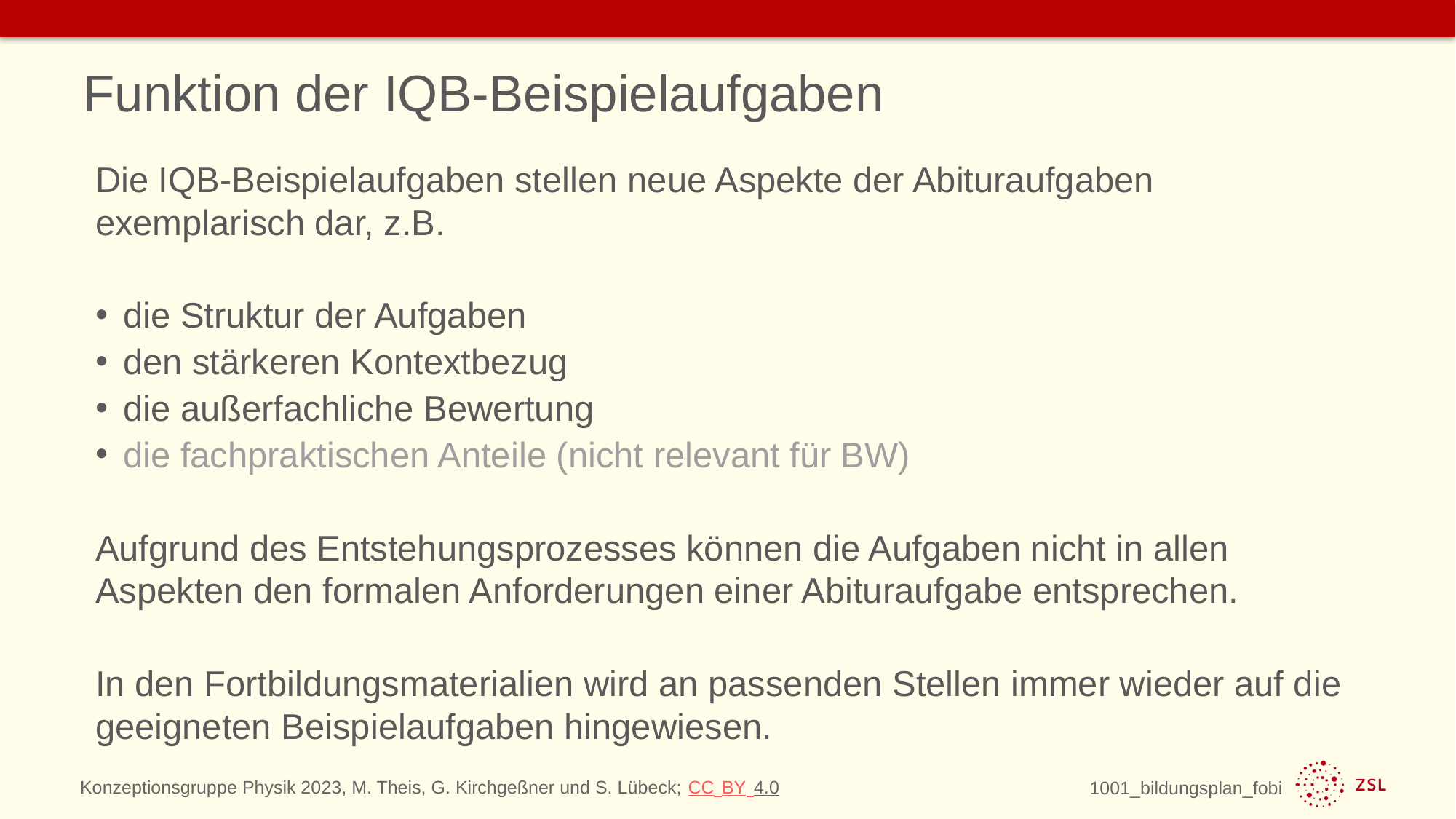

# Funktion der IQB-Beispielaufgaben
Die IQB-Beispielaufgaben stellen neue Aspekte der Abituraufgaben exemplarisch dar, z.B.

die Struktur der Aufgaben
den stärkeren Kontextbezug
die außerfachliche Bewertung
die fachpraktischen Anteile (nicht relevant für BW)

Aufgrund des Entstehungsprozesses können die Aufgaben nicht in allen Aspekten den formalen Anforderungen einer Abituraufgabe entsprechen.

In den Fortbildungsmaterialien wird an passenden Stellen immer wieder auf die geeigneten Beispielaufgaben hingewiesen.